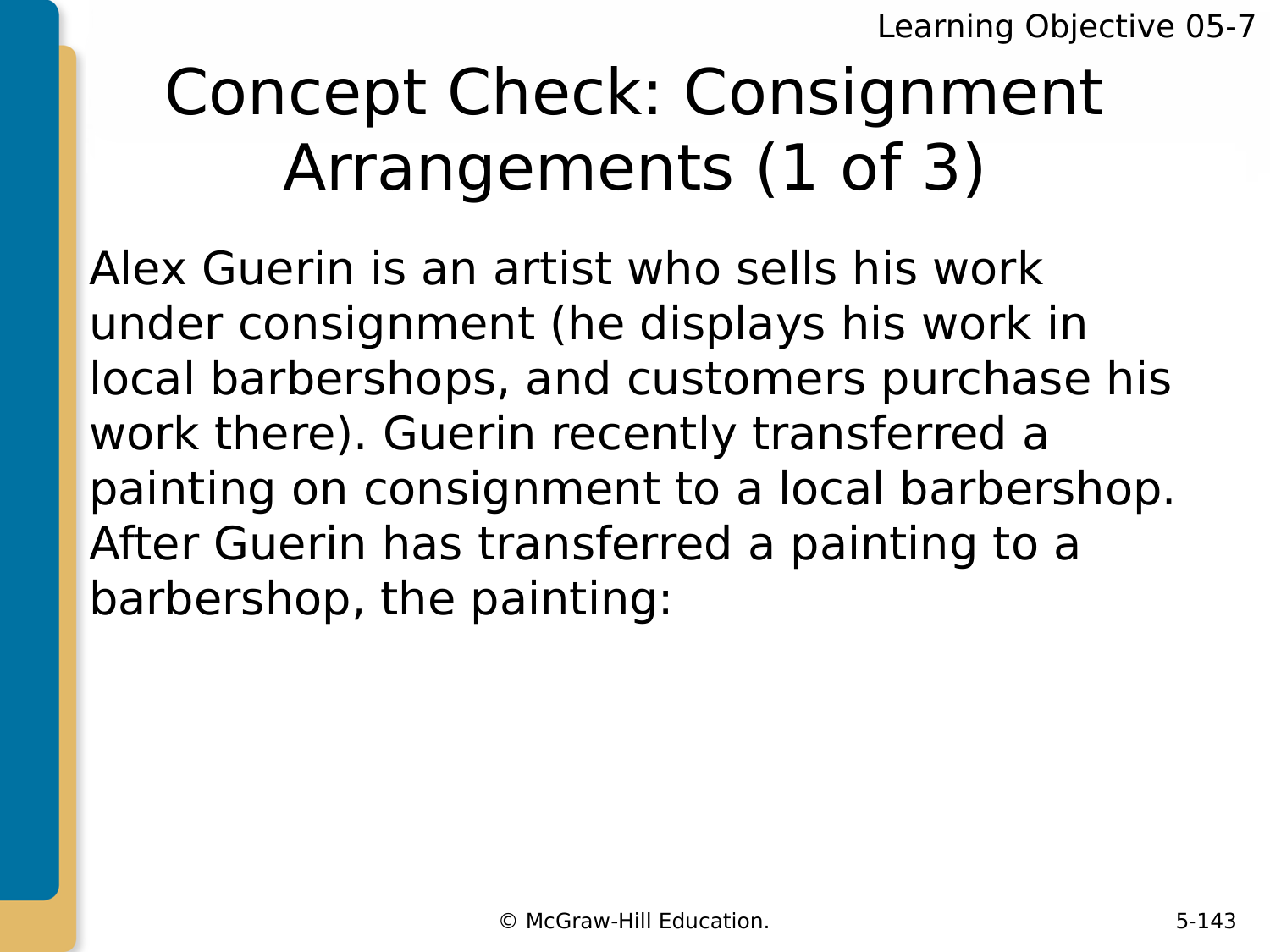

Learning Objective 05-7
# Concept Check: Consignment Arrangements (1 of 3)
Alex Guerin is an artist who sells his work under consignment (he displays his work in local barbershops, and customers purchase his work there). Guerin recently transferred a painting on consignment to a local barbershop. After Guerin has transferred a painting to a barbershop, the painting: